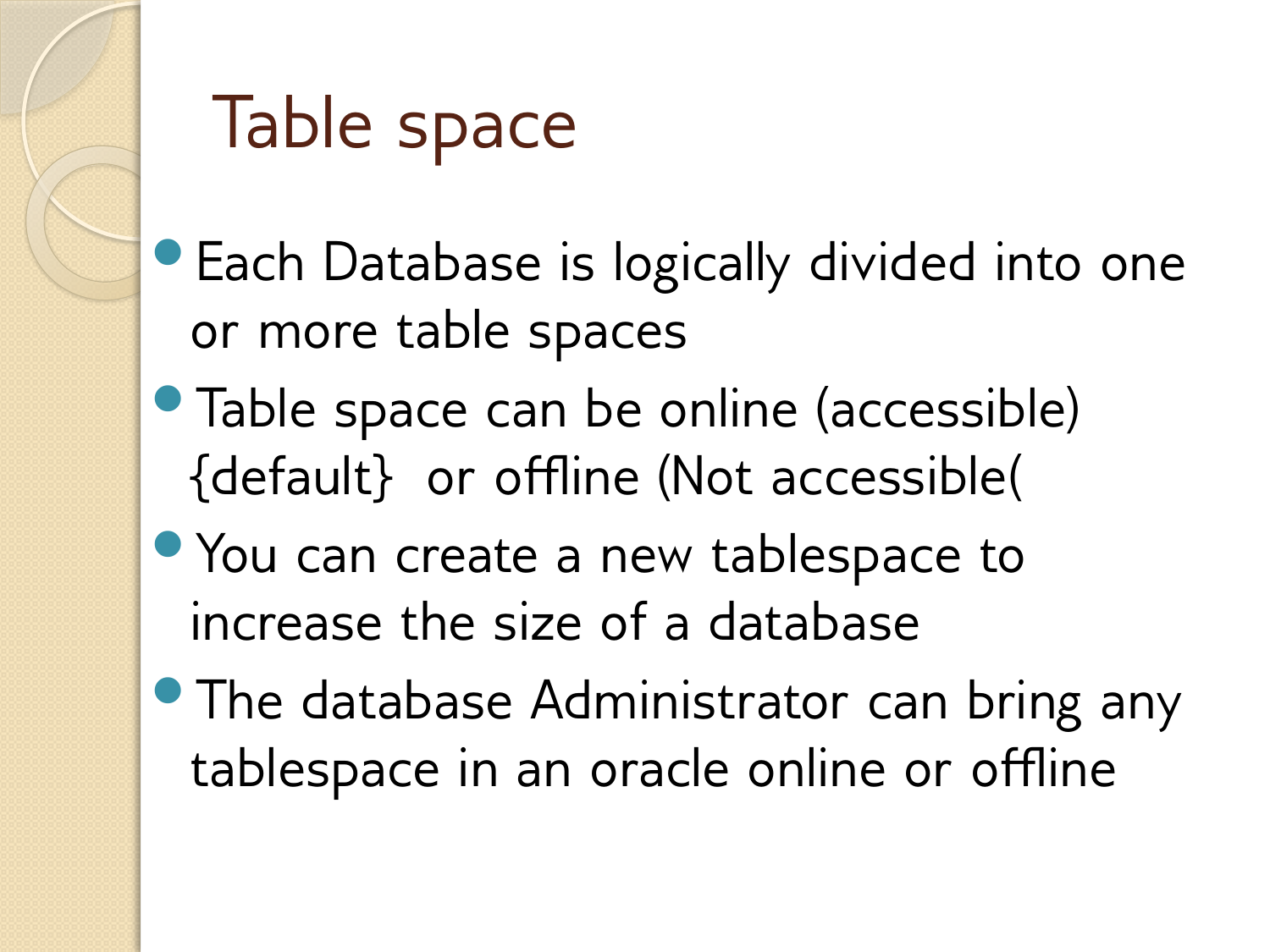

# Table space
Each Database is logically divided into one or more table spaces
Table space can be online (accessible) {default}  or offline (Not accessible(
You can create a new tablespace to increase the size of a database
The database Administrator can bring any tablespace in an oracle online or offline